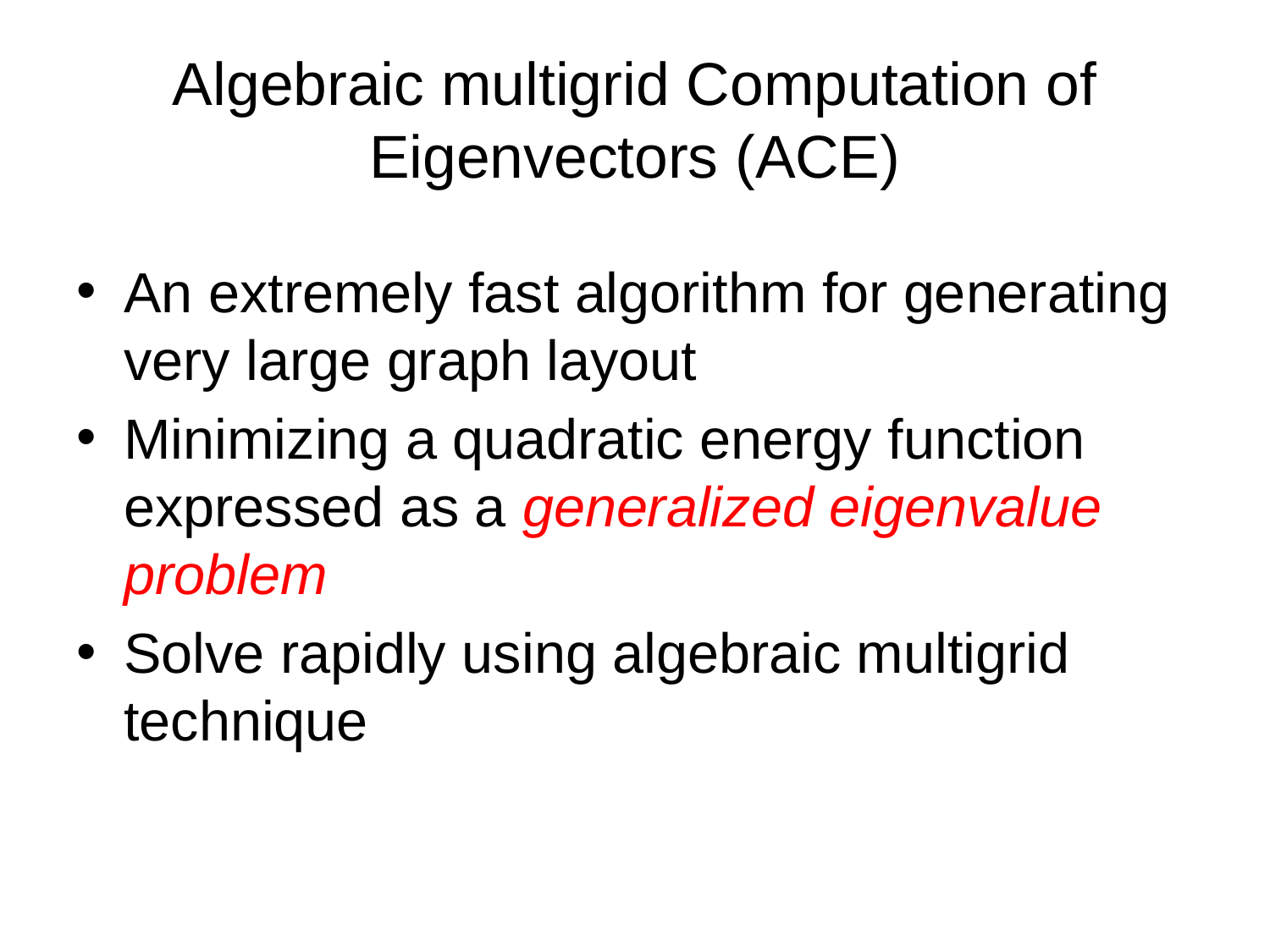

# Algebraic multigrid Computation of Eigenvectors (ACE)
An extremely fast algorithm for generating very large graph layout
Minimizing a quadratic energy function expressed as a generalized eigenvalue problem
Solve rapidly using algebraic multigrid technique